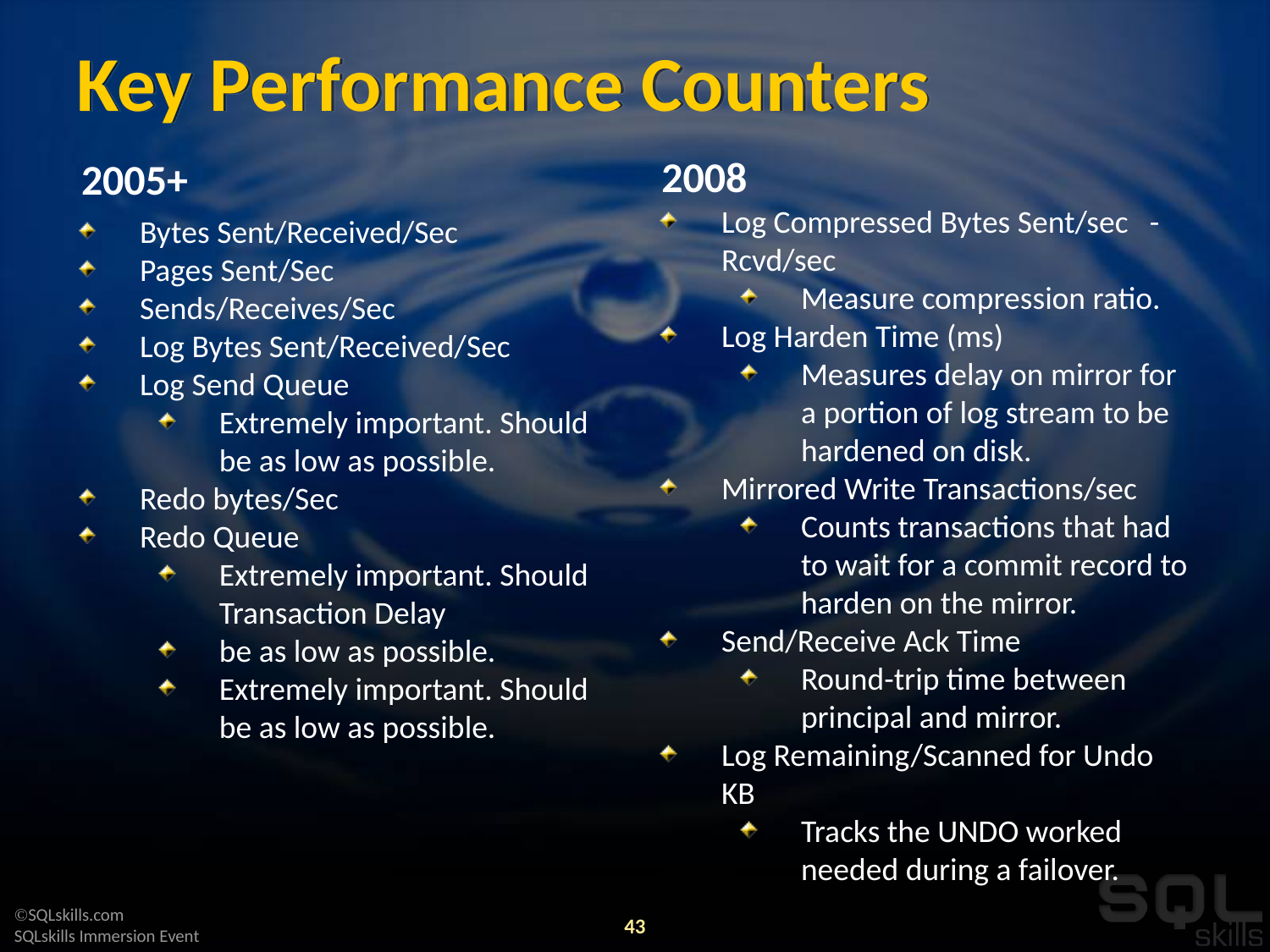

# Key Performance Counters
2008
2005+
Log Compressed Bytes Sent/sec   - Rcvd/sec
Measure compression ratio.
Log Harden Time (ms)
Measures delay on mirror for a portion of log stream to be hardened on disk.
Mirrored Write Transactions/sec
Counts transactions that had to wait for a commit record to harden on the mirror.
Send/Receive Ack Time
Round-trip time between principal and mirror.
Log Remaining/Scanned for Undo KB
Tracks the UNDO worked needed during a failover.

Bytes Sent/Received/Sec
Pages Sent/Sec
Sends/Receives/Sec
Log Bytes Sent/Received/Sec
Log Send Queue
Extremely important. Should be as low as possible.
Redo bytes/Sec
Redo Queue
Extremely important. Should Transaction Delay
be as low as possible.
Extremely important. Should be as low as possible.

43